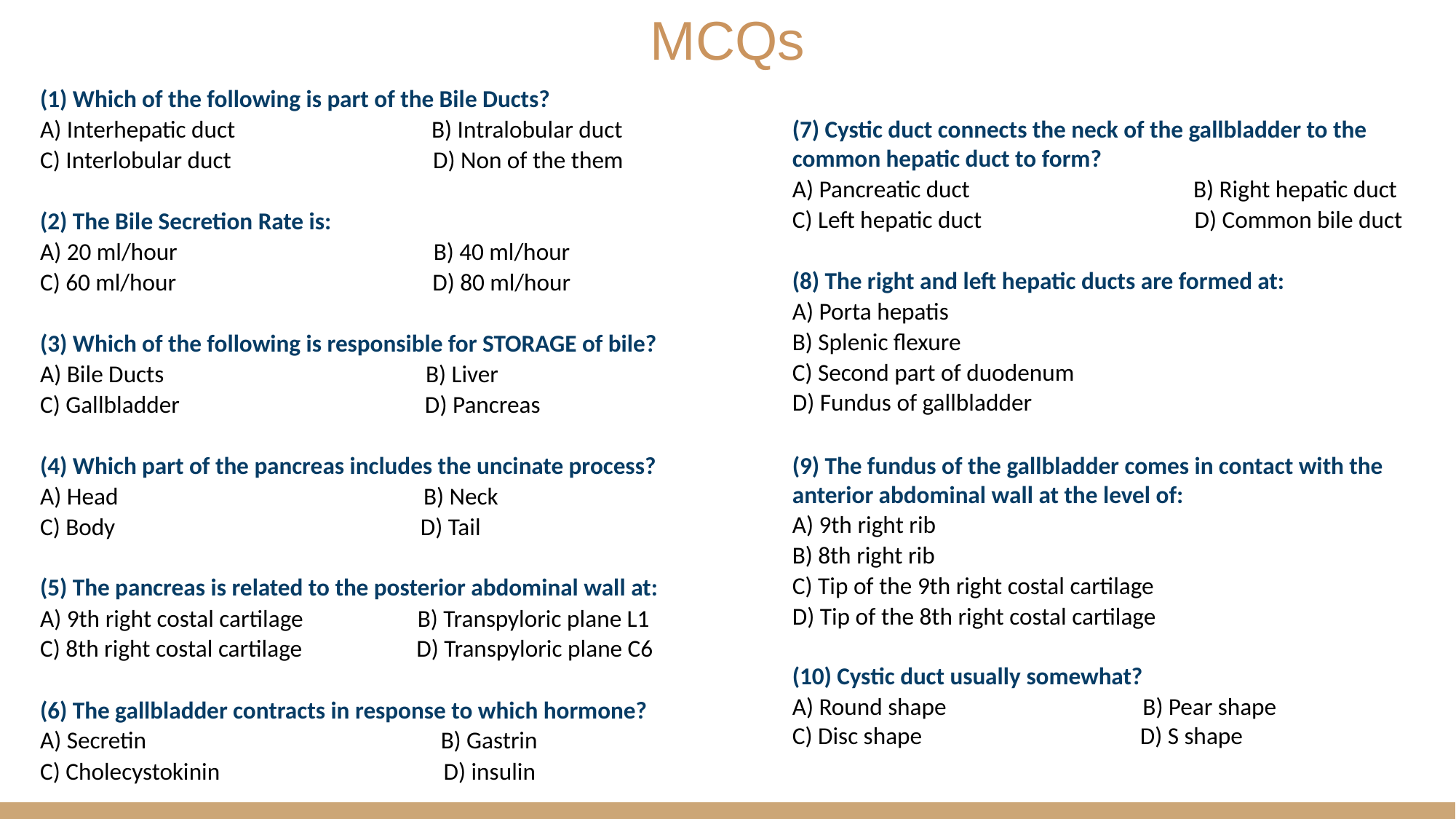

(1) Which of the following is part of the Bile Ducts?
A) Interhepatic duct                                    B) Intralobular duct
C) Interlobular duct                                     D) Non of the them

(2) The Bile Secretion Rate is:
A) 20 ml/hour                                               B) 40 ml/hour
C) 60 ml/hour                                               D) 80 ml/hour

(3) Which of the following is responsible for STORAGE of bile?
A) Bile Ducts                                                B) Liver
C) Gallbladder                                             D) Pancreas

(4) Which part of the pancreas includes the uncinate process?
A) Head                                                        B) Neck
C) Body                                                        D) Tail

(5) The pancreas is related to the posterior abdominal wall at:
A) 9th right costal cartilage                     B) Transpyloric plane L1
C) 8th right costal cartilage                     D) Transpyloric plane C6

(6) The gallbladder contracts in response to which hormone?
A) Secretin                                                      B) Gastrin
C) Cholecystokinin                                         D) insulin

(7) Cystic duct connects the neck of the gallbladder to the common hepatic duct to form?
A) Pancreatic duct                                         B) Right hepatic duct
C) Left hepatic duct                                       D) Common bile duct

(8) The right and left hepatic ducts are formed at:
A) Porta hepatis
B) Splenic flexure
C) Second part of duodenum
D) Fundus of gallbladder

(9) The fundus of the gallbladder comes in contact with the anterior abdominal wall at the level of:
A) 9th right rib
B) 8th right rib
C) Tip of the 9th right costal cartilage
D) Tip of the 8th right costal cartilage
(10) Cystic duct usually somewhat?
A) Round shape                                    B) Pear shape
C) Disc shape                                        D) S shape